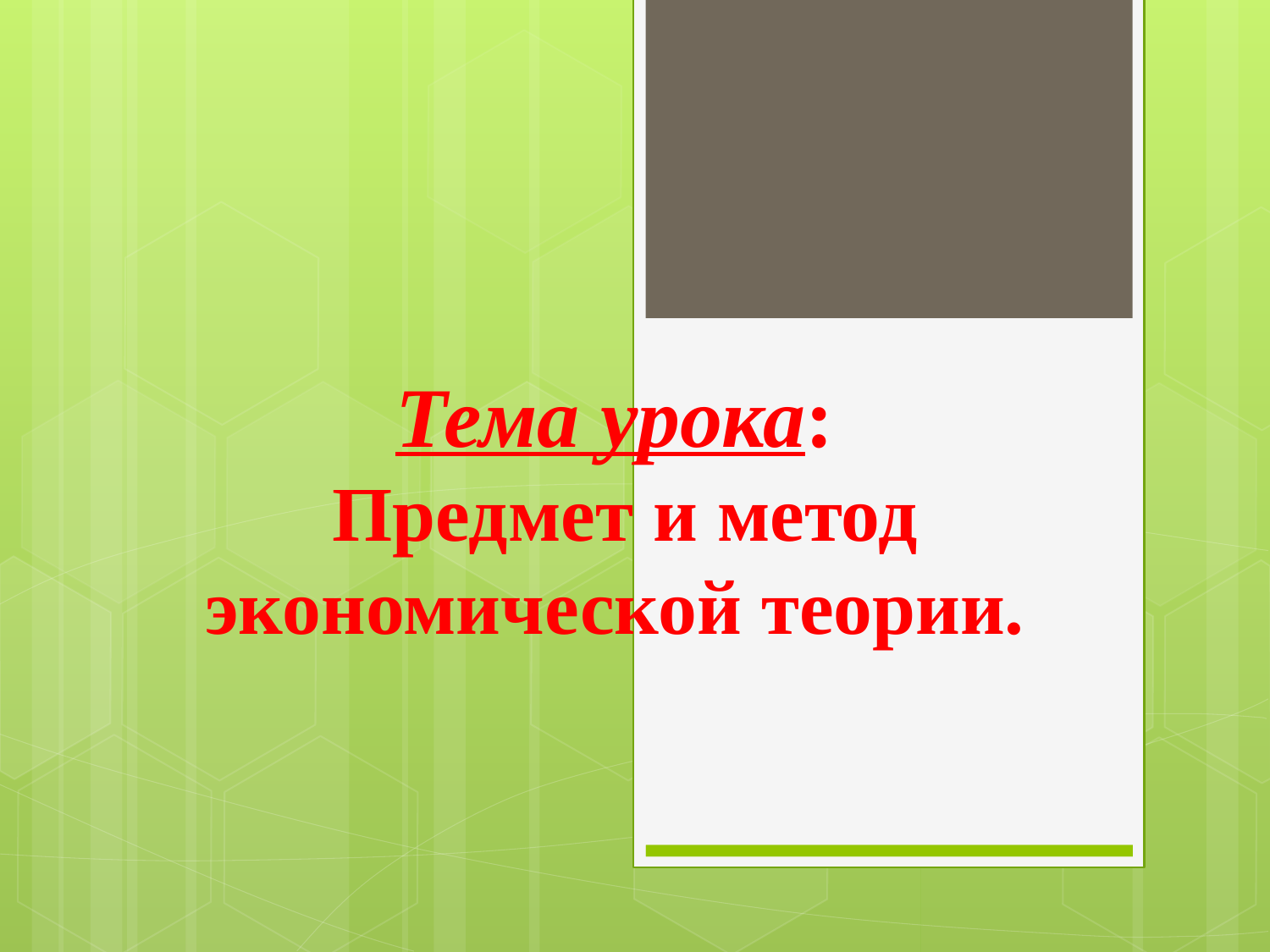

Тема урока:
Предмет и метод экономической теории.